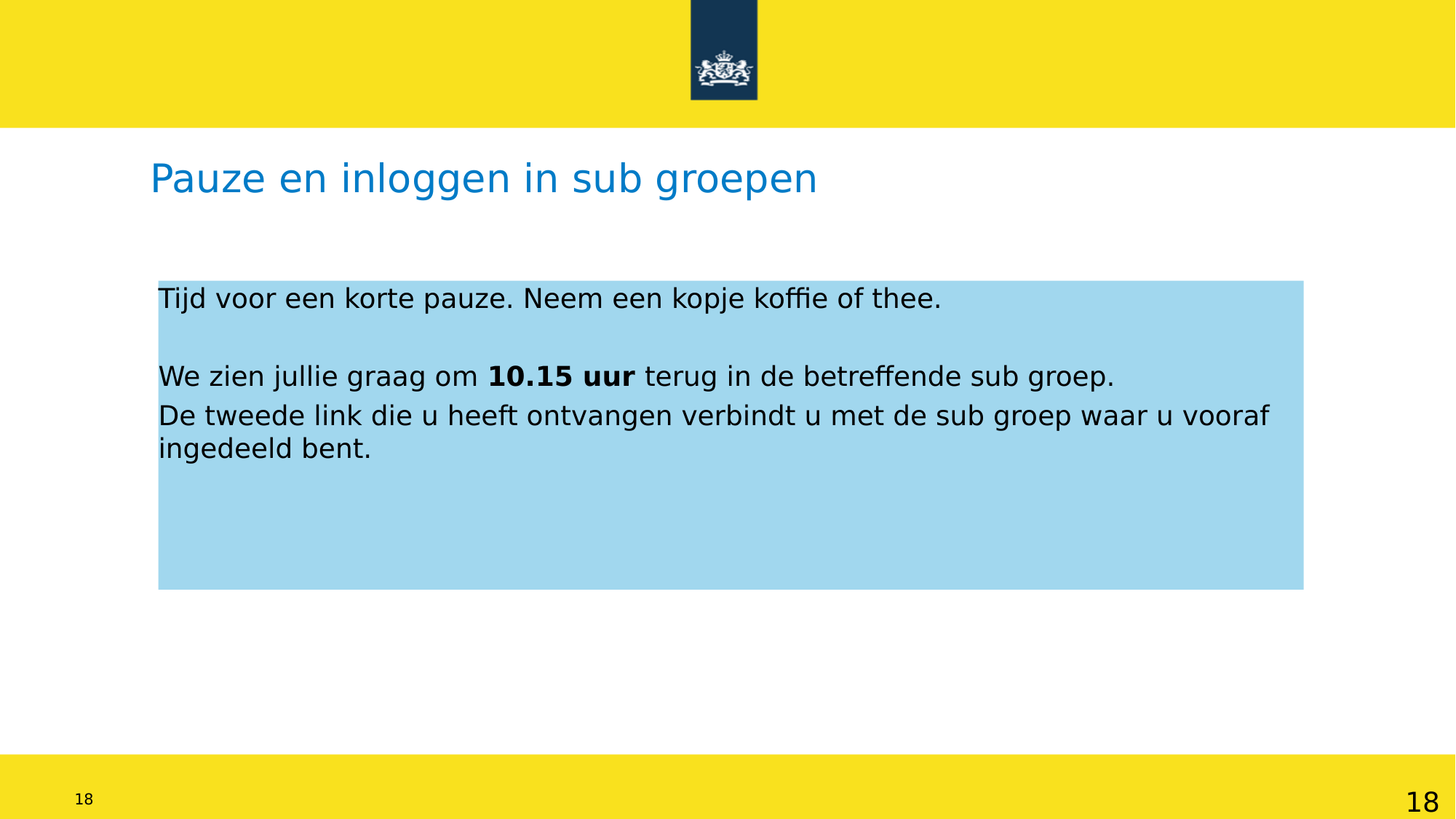

Pauze en inloggen in sub groepen
Tijd voor een korte pauze. Neem een kopje koffie of thee.

We zien jullie graag om 10.15 uur terug in de betreffende sub groep.
De tweede link die u heeft ontvangen verbindt u met de sub groep waar u vooraf ingedeeld bent.
18